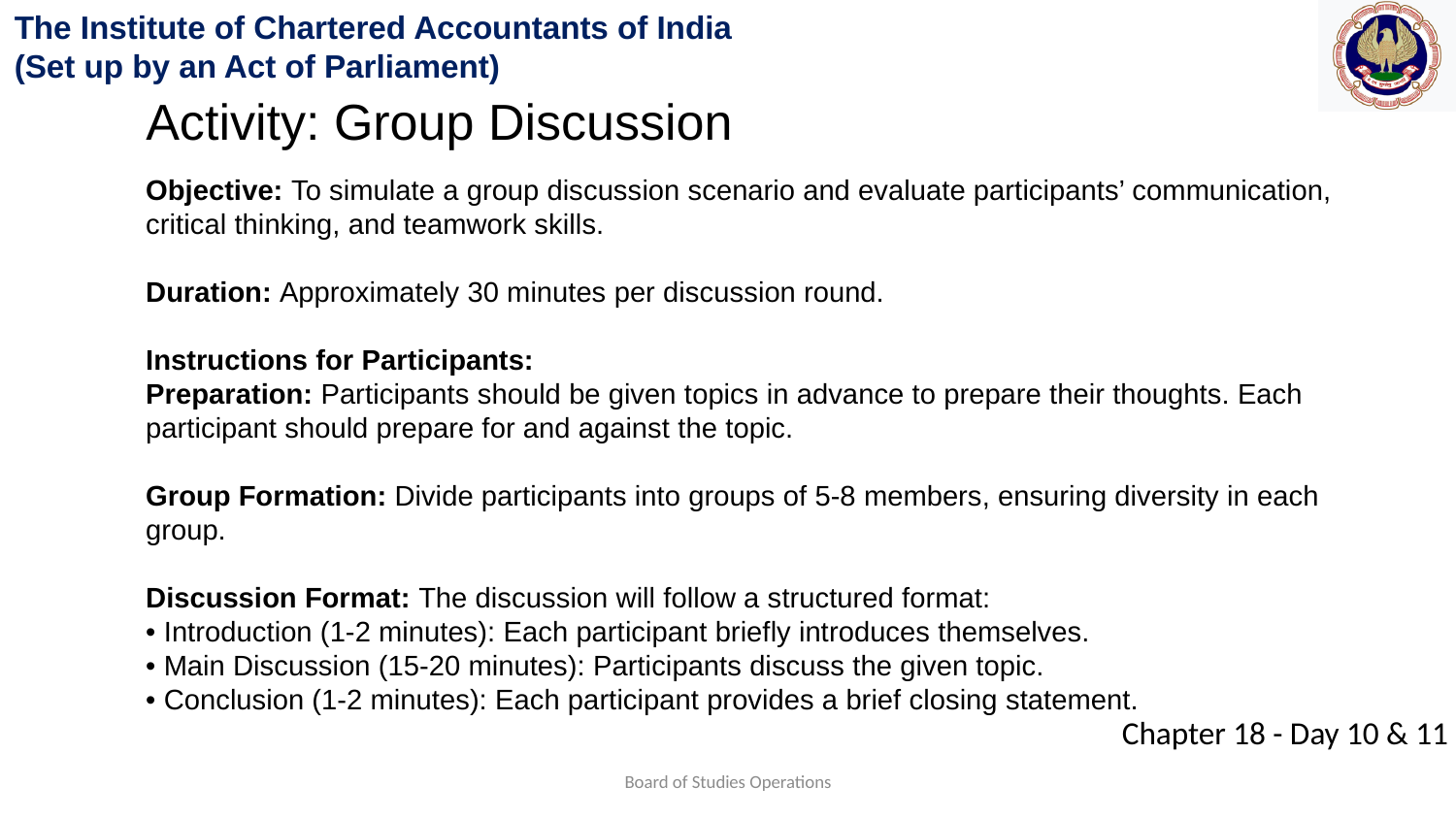

Activity: Group Discussion
Objective: To simulate a group discussion scenario and evaluate participants’ communication,
critical thinking, and teamwork skills.

Duration: Approximately 30 minutes per discussion round.

Instructions for Participants:
Preparation: Participants should be given topics in advance to prepare their thoughts. Each
participant should prepare for and against the topic.

Group Formation: Divide participants into groups of 5-8 members, ensuring diversity in each group.

Discussion Format: The discussion will follow a structured format:
• Introduction (1-2 minutes): Each participant briefly introduces themselves.
• Main Discussion (15-20 minutes): Participants discuss the given topic.
• Conclusion (1-2 minutes): Each participant provides a brief closing statement.
Board of Studies Operations